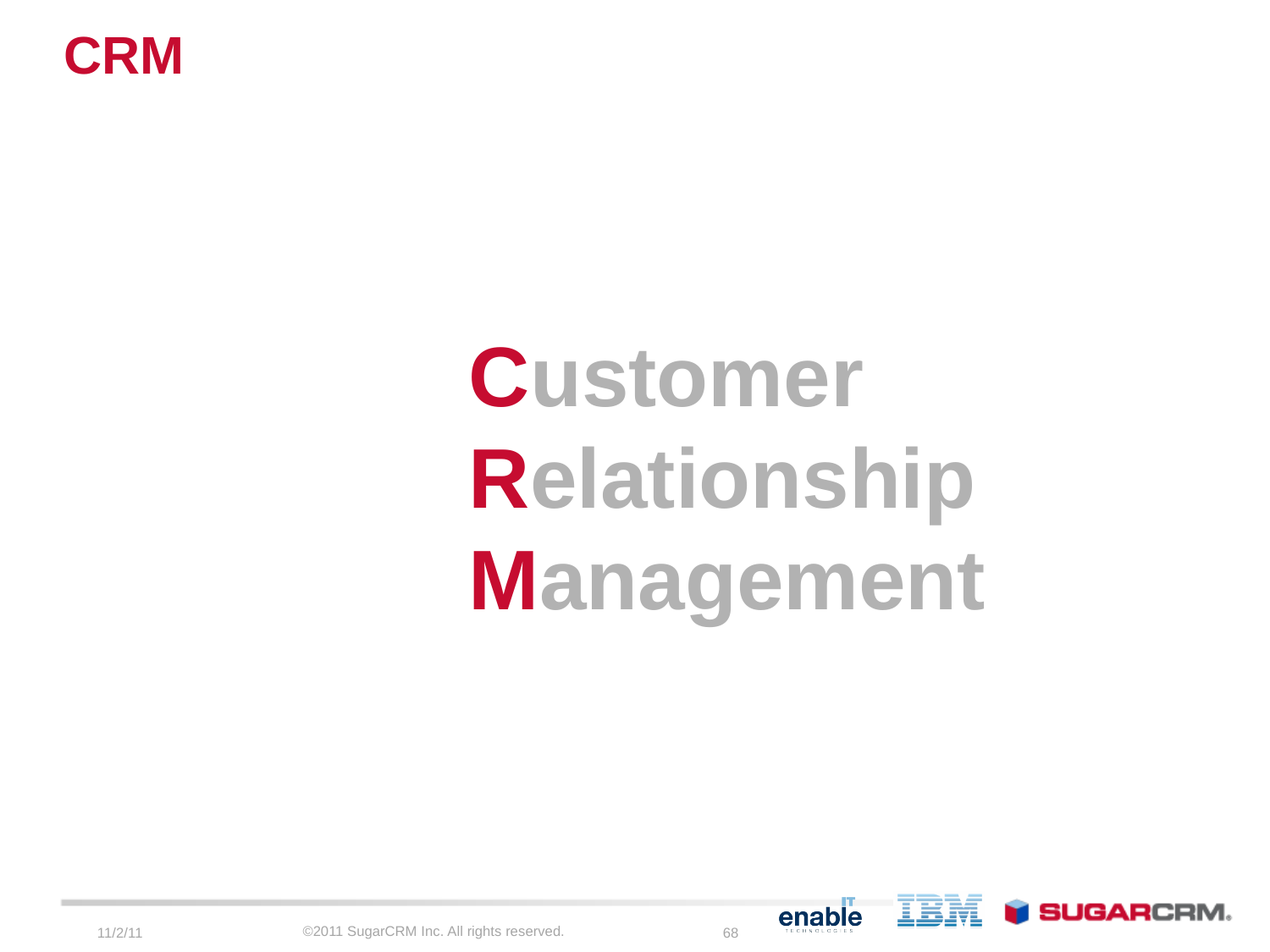

# CRM
Customer
Relationship
Management
©2011 SugarCRM Inc. All rights reserved.
11/2/11
68